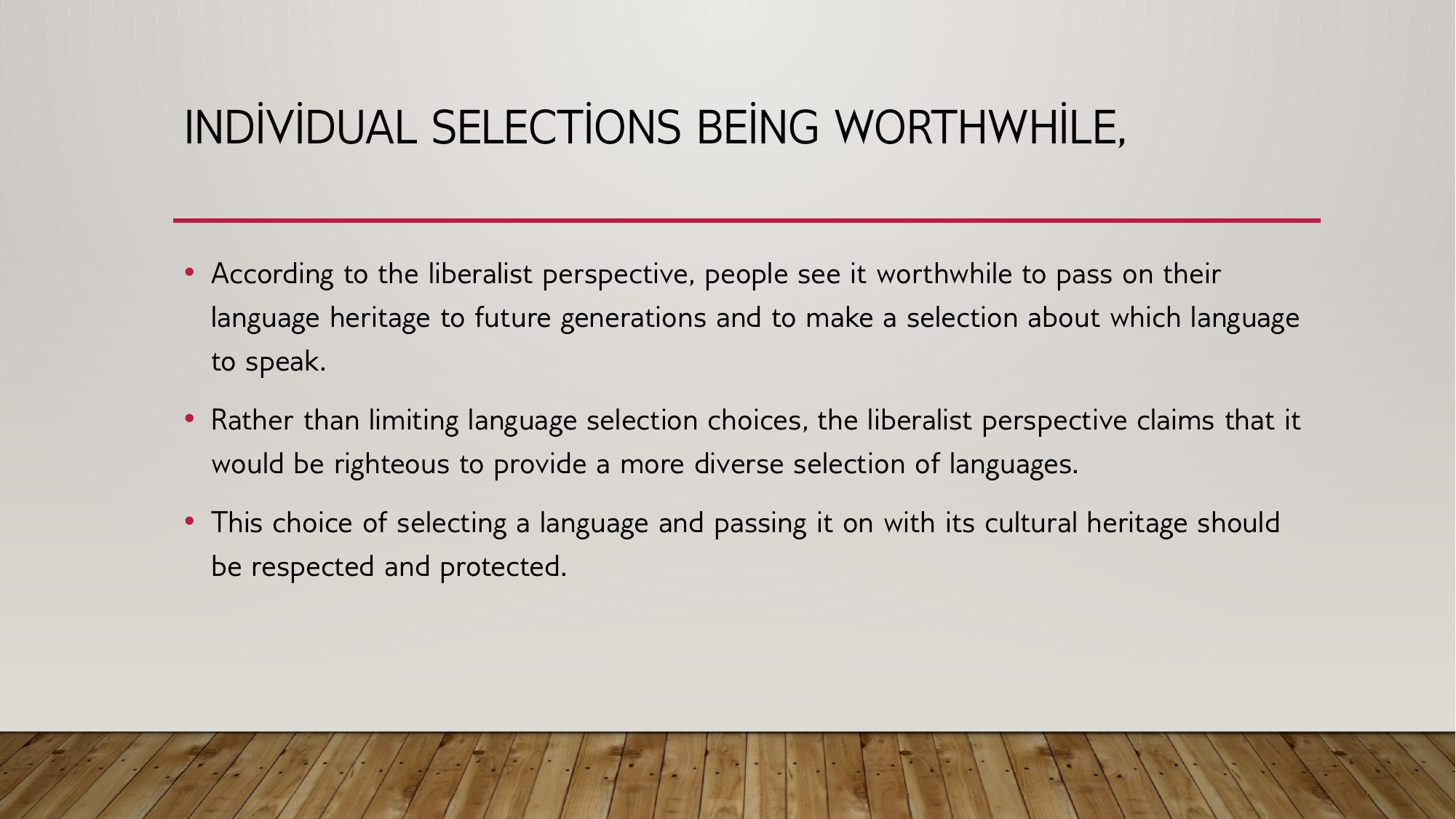

# Individual selections being worthwhile,
According to the liberalist perspective, people see it worthwhile to pass on their language heritage to future generations and to make a selection about which language to speak.
Rather than limiting language selection choices, the liberalist perspective claims that it would be righteous to provide a more diverse selection of languages.
This choice of selecting a language and passing it on with its cultural heritage should be respected and protected.